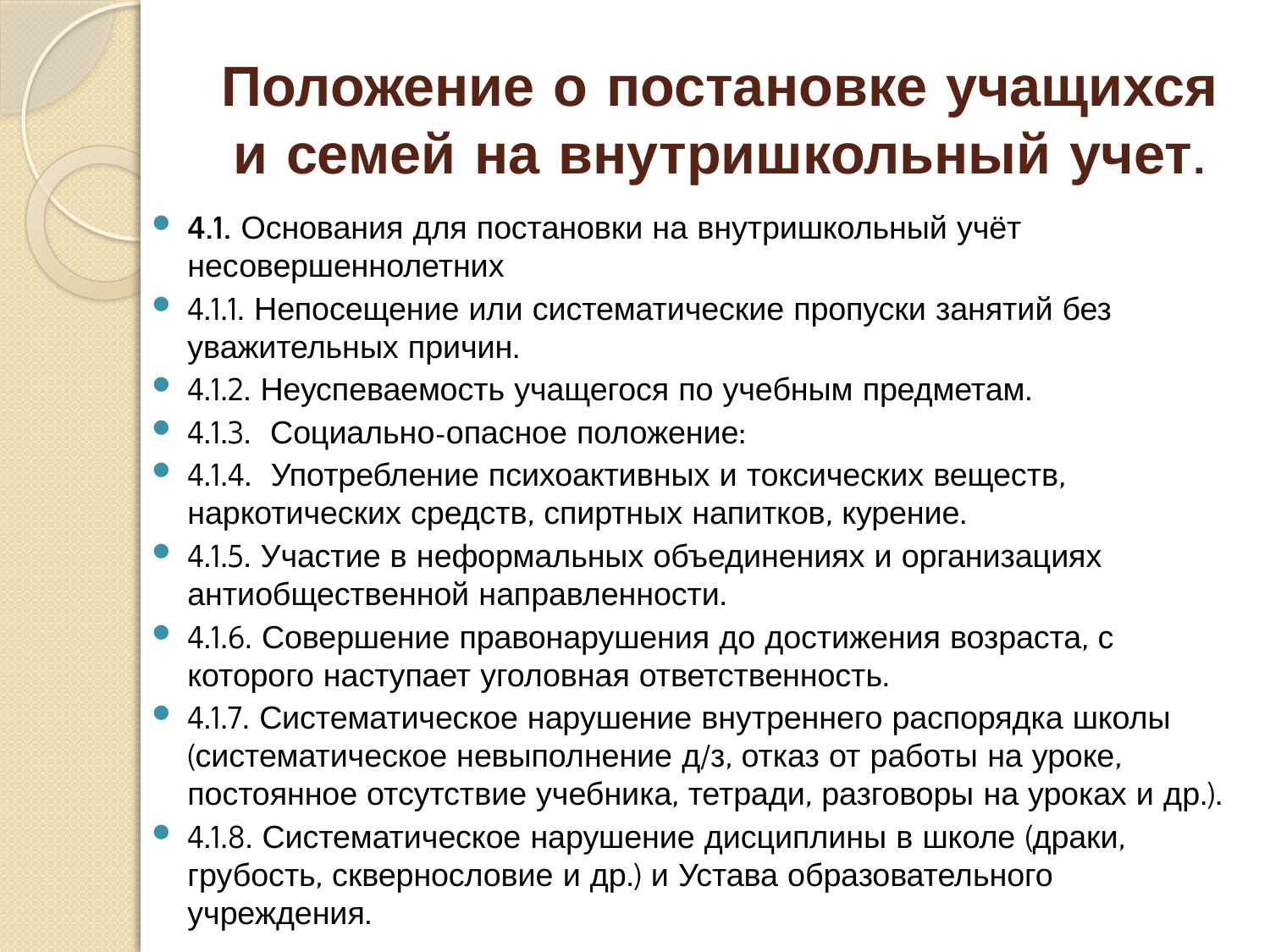

# Положение о постановке учащихся и семей на внутришкольный учет.
4.1. Основания для постановки на внутришкольный учёт несовершеннолетних
4.1.1. Непосещение или систематические пропуски занятий без уважительных причин.
4.1.2. Неуспеваемость учащегося по учебным предметам.
4.1.3.  Социально-опасное положение:
4.1.4.  Употребление психоактивных и токсических веществ, наркотических средств, спиртных напитков, курение.
4.1.5. Участие в неформальных объединениях и организациях антиобщественной направленности.
4.1.6. Совершение правонарушения до достижения возраста, с которого наступает уголовная ответственность.
4.1.7. Систематическое нарушение внутреннего распорядка школы (систематическое невыполнение д/з, отказ от работы на уроке, постоянное отсутствие учебника, тетради, разговоры на уроках и др.).
4.1.8. Систематическое нарушение дисциплины в школе (драки, грубость, сквернословие и др.) и Устава образовательного учреждения.